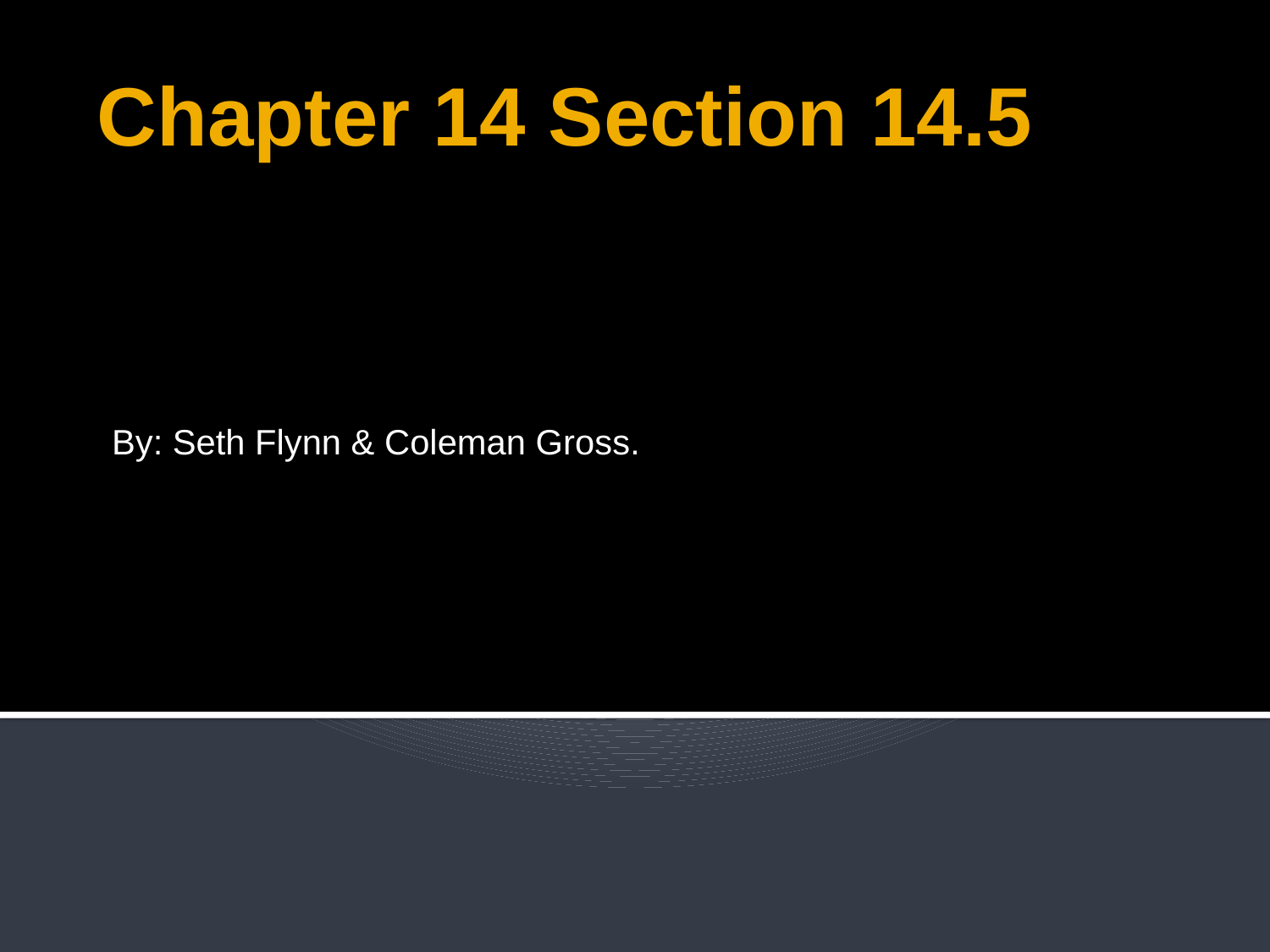

# Chapter 14 Section 14.5
By: Seth Flynn & Coleman Gross.